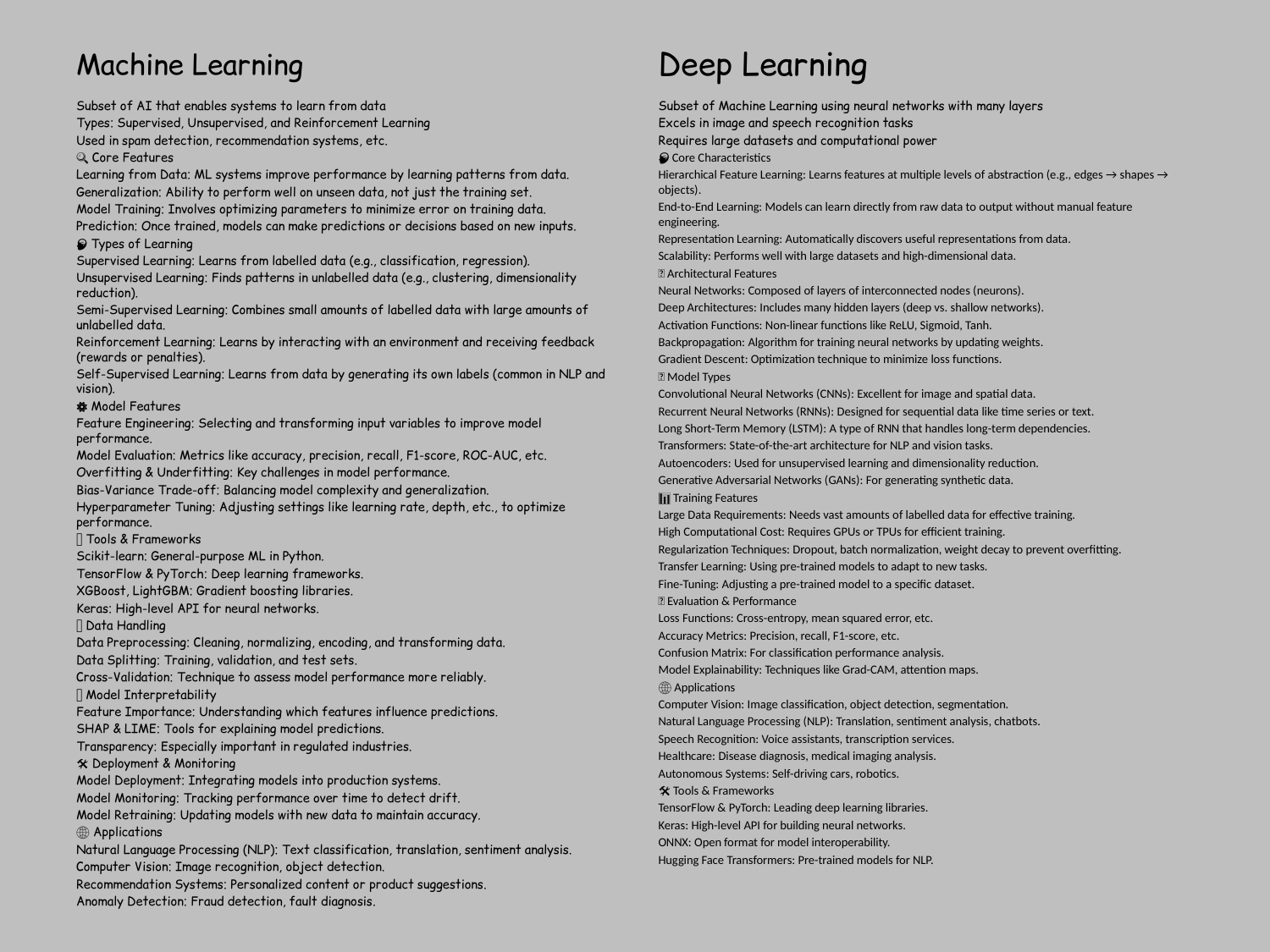

Deep Learning
Machine Learning
Subset of AI that enables systems to learn from data
Types: Supervised, Unsupervised, and Reinforcement Learning
Used in spam detection, recommendation systems, etc.
🔍 Core Features
Learning from Data: ML systems improve performance by learning patterns from data.
Generalization: Ability to perform well on unseen data, not just the training set.
Model Training: Involves optimizing parameters to minimize error on training data.
Prediction: Once trained, models can make predictions or decisions based on new inputs.
🧠 Types of Learning
Supervised Learning: Learns from labelled data (e.g., classification, regression).
Unsupervised Learning: Finds patterns in unlabelled data (e.g., clustering, dimensionality reduction).
Semi-Supervised Learning: Combines small amounts of labelled data with large amounts of unlabelled data.
Reinforcement Learning: Learns by interacting with an environment and receiving feedback (rewards or penalties).
Self-Supervised Learning: Learns from data by generating its own labels (common in NLP and vision).
⚙️ Model Features
Feature Engineering: Selecting and transforming input variables to improve model performance.
Model Evaluation: Metrics like accuracy, precision, recall, F1-score, ROC-AUC, etc.
Overfitting & Underfitting: Key challenges in model performance.
Bias-Variance Trade-off: Balancing model complexity and generalization.
Hyperparameter Tuning: Adjusting settings like learning rate, depth, etc., to optimize performance.
🧰 Tools & Frameworks
Scikit-learn: General-purpose ML in Python.
TensorFlow & PyTorch: Deep learning frameworks.
XGBoost, LightGBM: Gradient boosting libraries.
Keras: High-level API for neural networks.
🧪 Data Handling
Data Preprocessing: Cleaning, normalizing, encoding, and transforming data.
Data Splitting: Training, validation, and test sets.
Cross-Validation: Technique to assess model performance more reliably.
🧩 Model Interpretability
Feature Importance: Understanding which features influence predictions.
SHAP & LIME: Tools for explaining model predictions.
Transparency: Especially important in regulated industries.
🛠️ Deployment & Monitoring
Model Deployment: Integrating models into production systems.
Model Monitoring: Tracking performance over time to detect drift.
Model Retraining: Updating models with new data to maintain accuracy.
🌐 Applications
Natural Language Processing (NLP): Text classification, translation, sentiment analysis.
Computer Vision: Image recognition, object detection.
Recommendation Systems: Personalized content or product suggestions.
Anomaly Detection: Fraud detection, fault diagnosis.
Subset of Machine Learning using neural networks with many layers
Excels in image and speech recognition tasks
Requires large datasets and computational power
🧠 Core Characteristics
Hierarchical Feature Learning: Learns features at multiple levels of abstraction (e.g., edges → shapes → objects).
End-to-End Learning: Models can learn directly from raw data to output without manual feature engineering.
Representation Learning: Automatically discovers useful representations from data.
Scalability: Performs well with large datasets and high-dimensional data.
🧬 Architectural Features
Neural Networks: Composed of layers of interconnected nodes (neurons).
Deep Architectures: Includes many hidden layers (deep vs. shallow networks).
Activation Functions: Non-linear functions like ReLU, Sigmoid, Tanh.
Backpropagation: Algorithm for training neural networks by updating weights.
Gradient Descent: Optimization technique to minimize loss functions.
🧰 Model Types
Convolutional Neural Networks (CNNs): Excellent for image and spatial data.
Recurrent Neural Networks (RNNs): Designed for sequential data like time series or text.
Long Short-Term Memory (LSTM): A type of RNN that handles long-term dependencies.
Transformers: State-of-the-art architecture for NLP and vision tasks.
Autoencoders: Used for unsupervised learning and dimensionality reduction.
Generative Adversarial Networks (GANs): For generating synthetic data.
📊 Training Features
Large Data Requirements: Needs vast amounts of labelled data for effective training.
High Computational Cost: Requires GPUs or TPUs for efficient training.
Regularization Techniques: Dropout, batch normalization, weight decay to prevent overfitting.
Transfer Learning: Using pre-trained models to adapt to new tasks.
Fine-Tuning: Adjusting a pre-trained model to a specific dataset.
🧪 Evaluation & Performance
Loss Functions: Cross-entropy, mean squared error, etc.
Accuracy Metrics: Precision, recall, F1-score, etc.
Confusion Matrix: For classification performance analysis.
Model Explainability: Techniques like Grad-CAM, attention maps.
🌐 Applications
Computer Vision: Image classification, object detection, segmentation.
Natural Language Processing (NLP): Translation, sentiment analysis, chatbots.
Speech Recognition: Voice assistants, transcription services.
Healthcare: Disease diagnosis, medical imaging analysis.
Autonomous Systems: Self-driving cars, robotics.
🛠️ Tools & Frameworks
TensorFlow & PyTorch: Leading deep learning libraries.
Keras: High-level API for building neural networks.
ONNX: Open format for model interoperability.
Hugging Face Transformers: Pre-trained models for NLP.